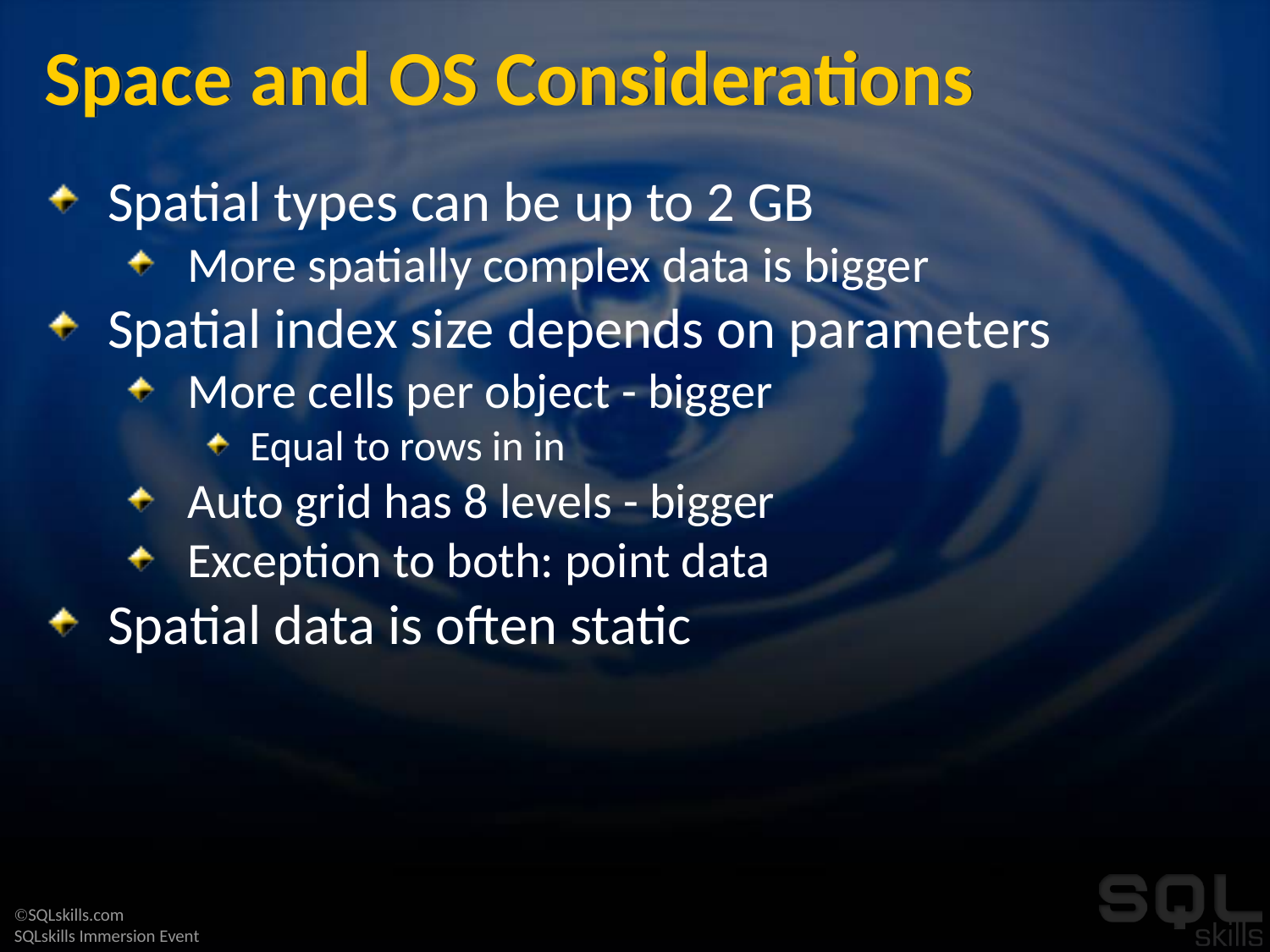

# Space and OS Considerations
Spatial types can be up to 2 GB
More spatially complex data is bigger
Spatial index size depends on parameters
More cells per object - bigger
Equal to rows in in
Auto grid has 8 levels - bigger
Exception to both: point data
Spatial data is often static